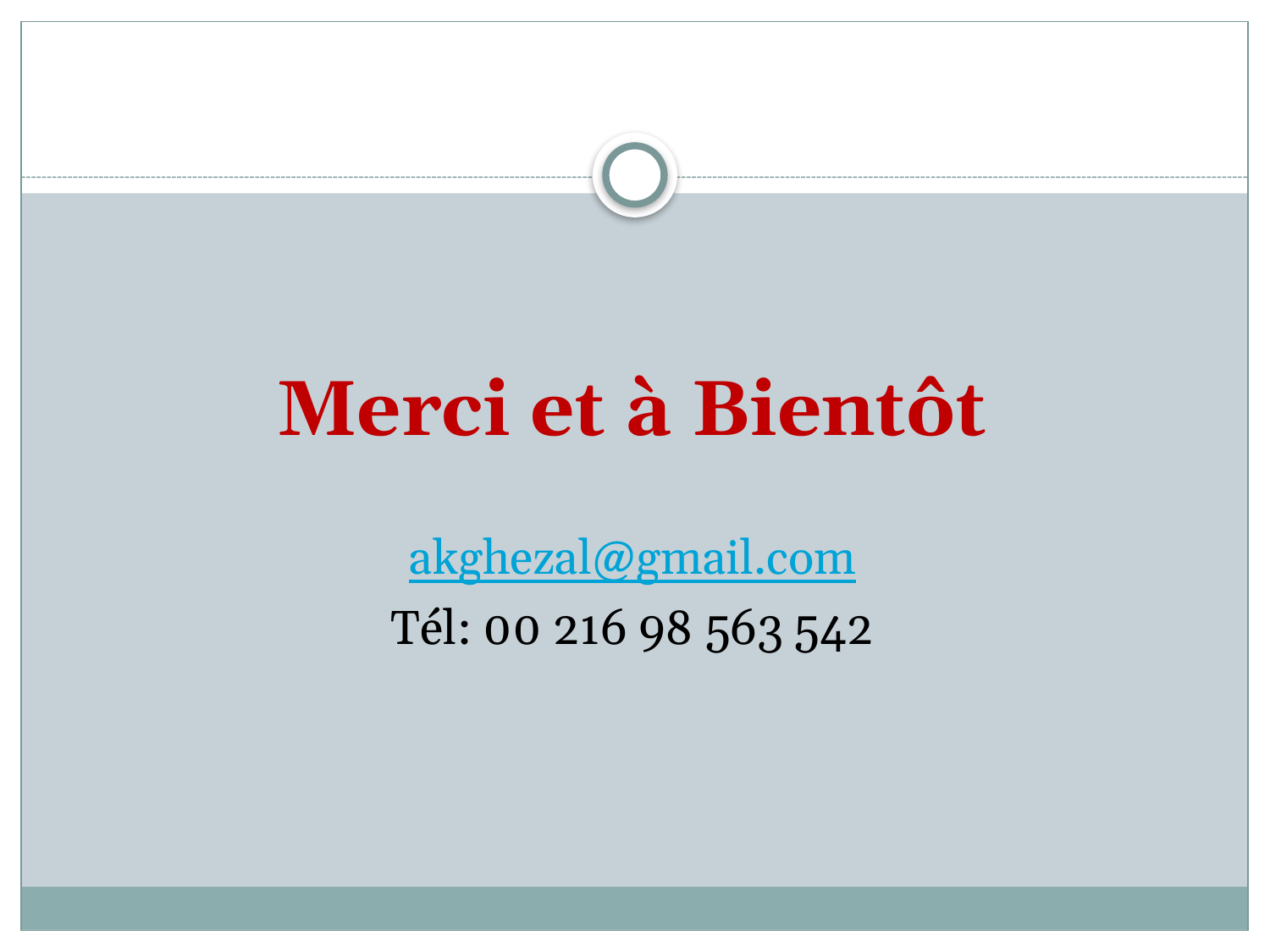

Merci et à Bientôt

akghezal@gmail.com
Tél: 00 216 98 563 542